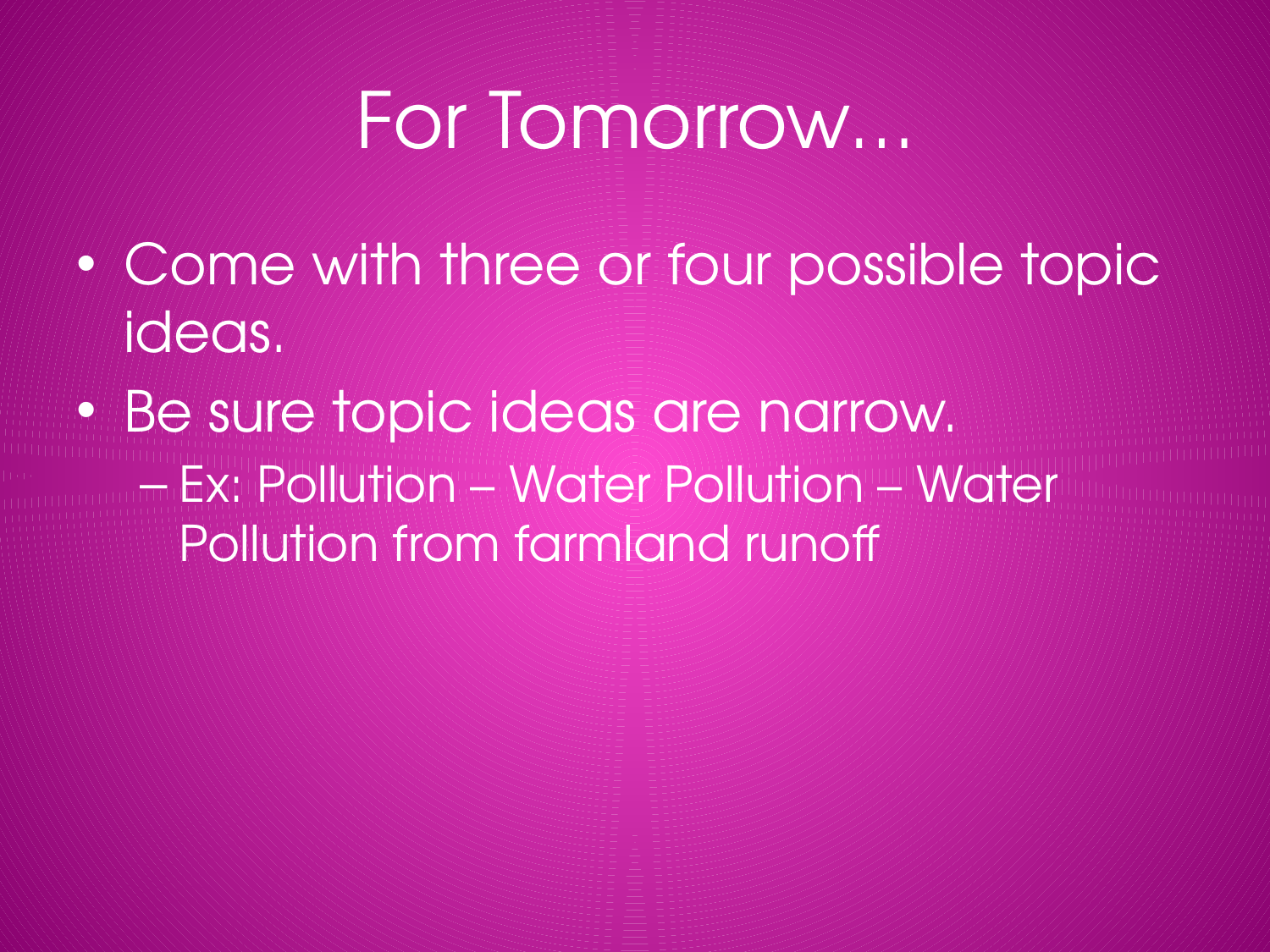

# For Tomorrow…
Come with three or four possible topic ideas.
Be sure topic ideas are narrow.
Ex: Pollution – Water Pollution – Water Pollution from farmland runoff